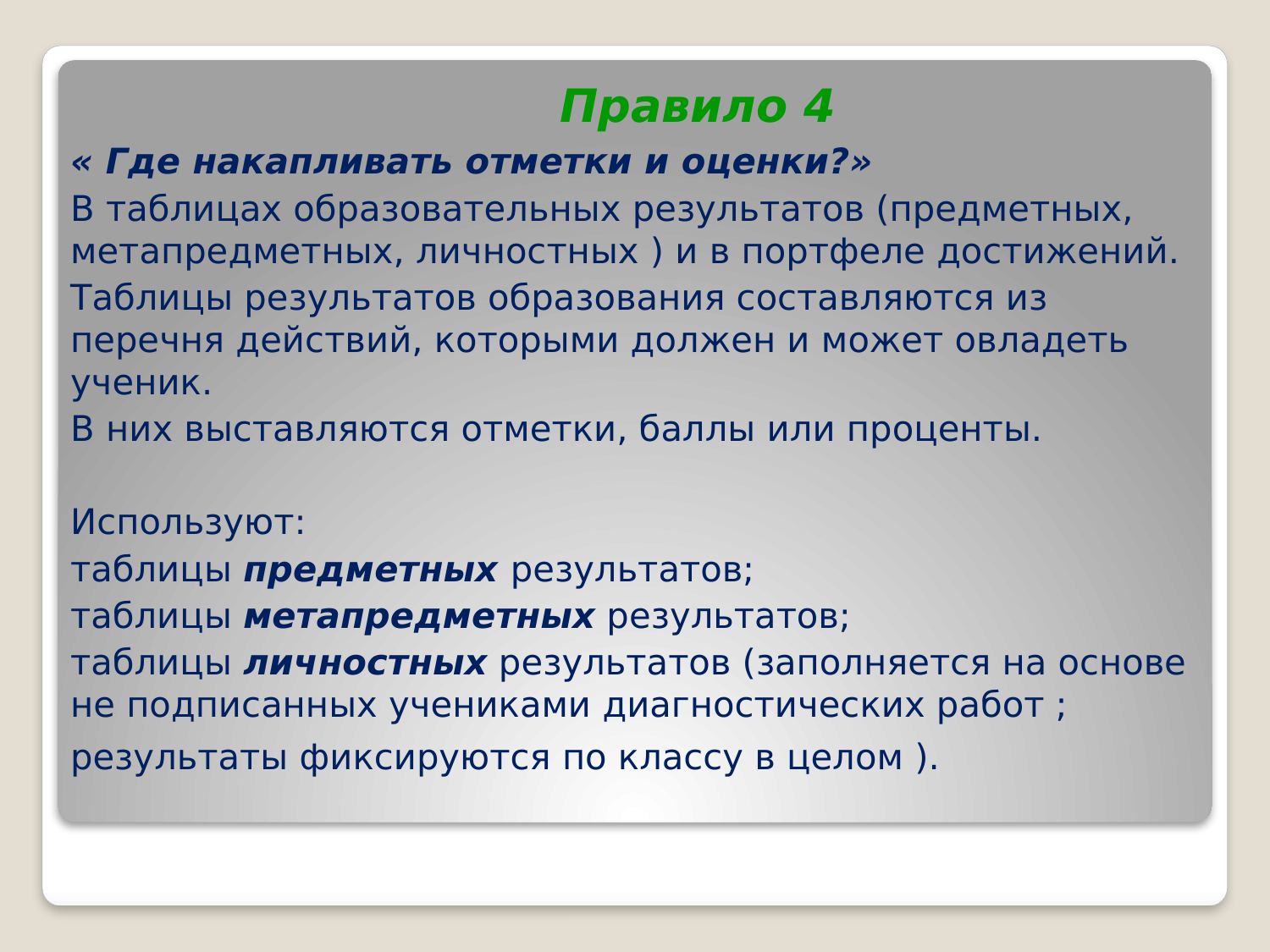

Правило 4
« Где накапливать отметки и оценки?»
В таблицах образовательных результатов (предметных, метапредметных, личностных ) и в портфеле достижений.
Таблицы результатов образования составляются из перечня действий, которыми должен и может овладеть ученик.
В них выставляются отметки, баллы или проценты.

Используют:
таблицы предметных результатов;
таблицы метапредметных результатов;
таблицы личностных результатов (заполняется на основе не подписанных учениками диагностических работ ; результаты фиксируются по классу в целом ).